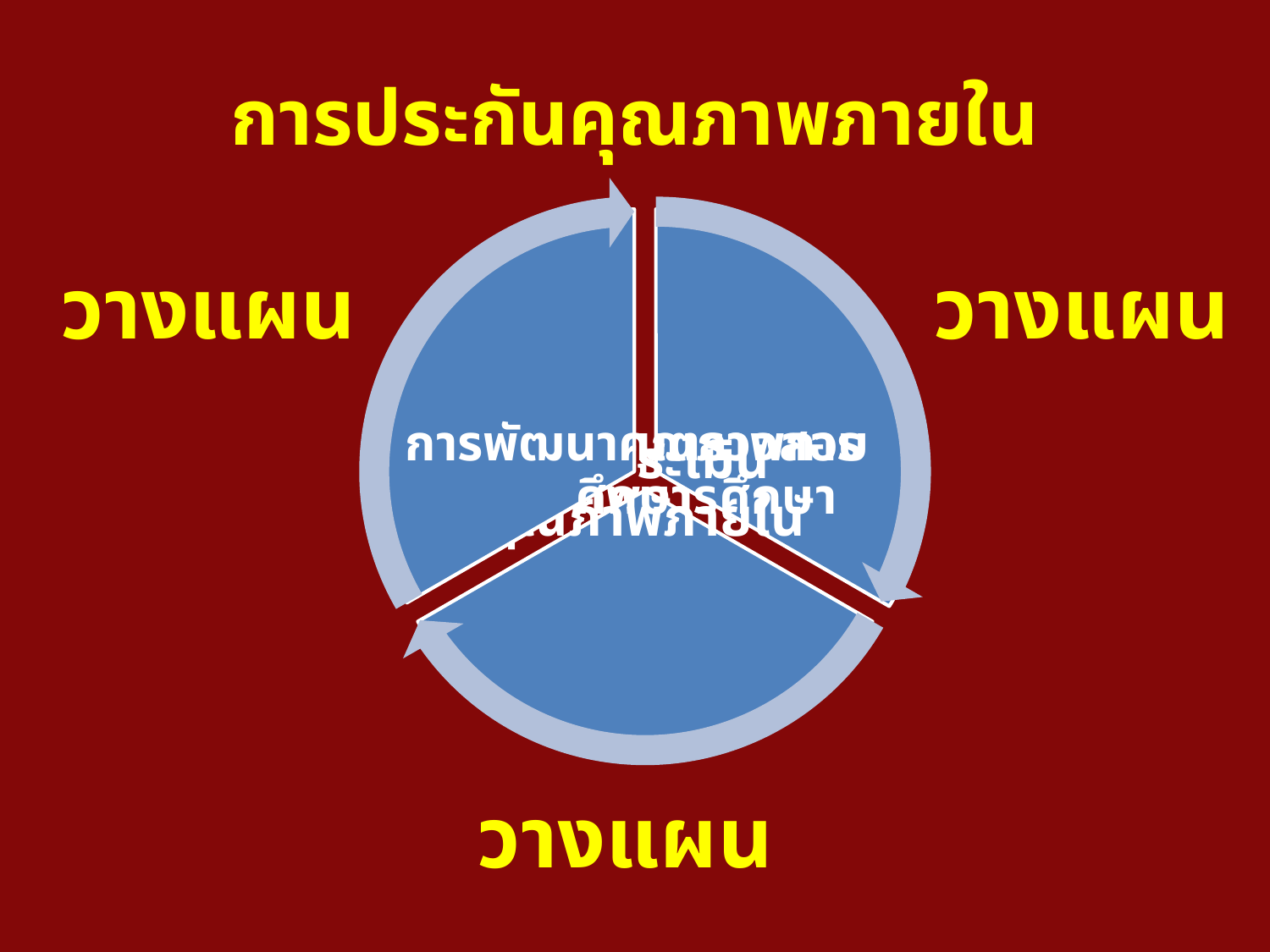

การประกันคุณภาพภายใน
การติดตามตรวจสอบคุณภาพการศึกษา
การประเมิน
คุณภาพภายใน
การพัฒนาคุณภาพการศึกษา
วางแผน
วางแผน
วางแผน